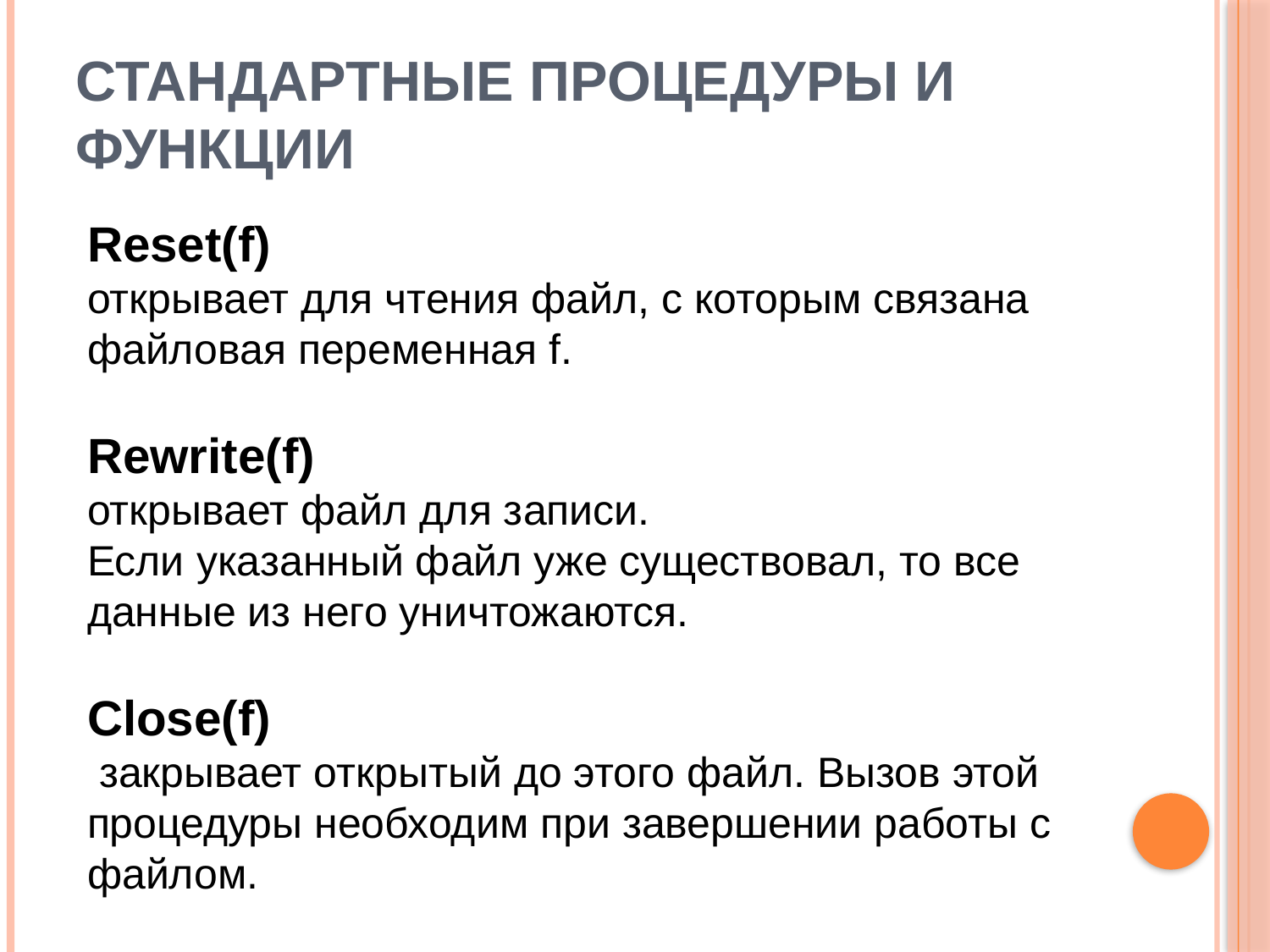

Стандартные процедуры и функции
Reset(f)
открывает для чтения файл, с которым связана файловая переменная f.

Rewrite(f)
открывает файл для записи.
Если указанный файл уже существовал, то все данные из него уничтожаются.

Close(f)
 закрывает открытый до этого файл. Вызов этой процедуры необходим при завершении работы с файлом.